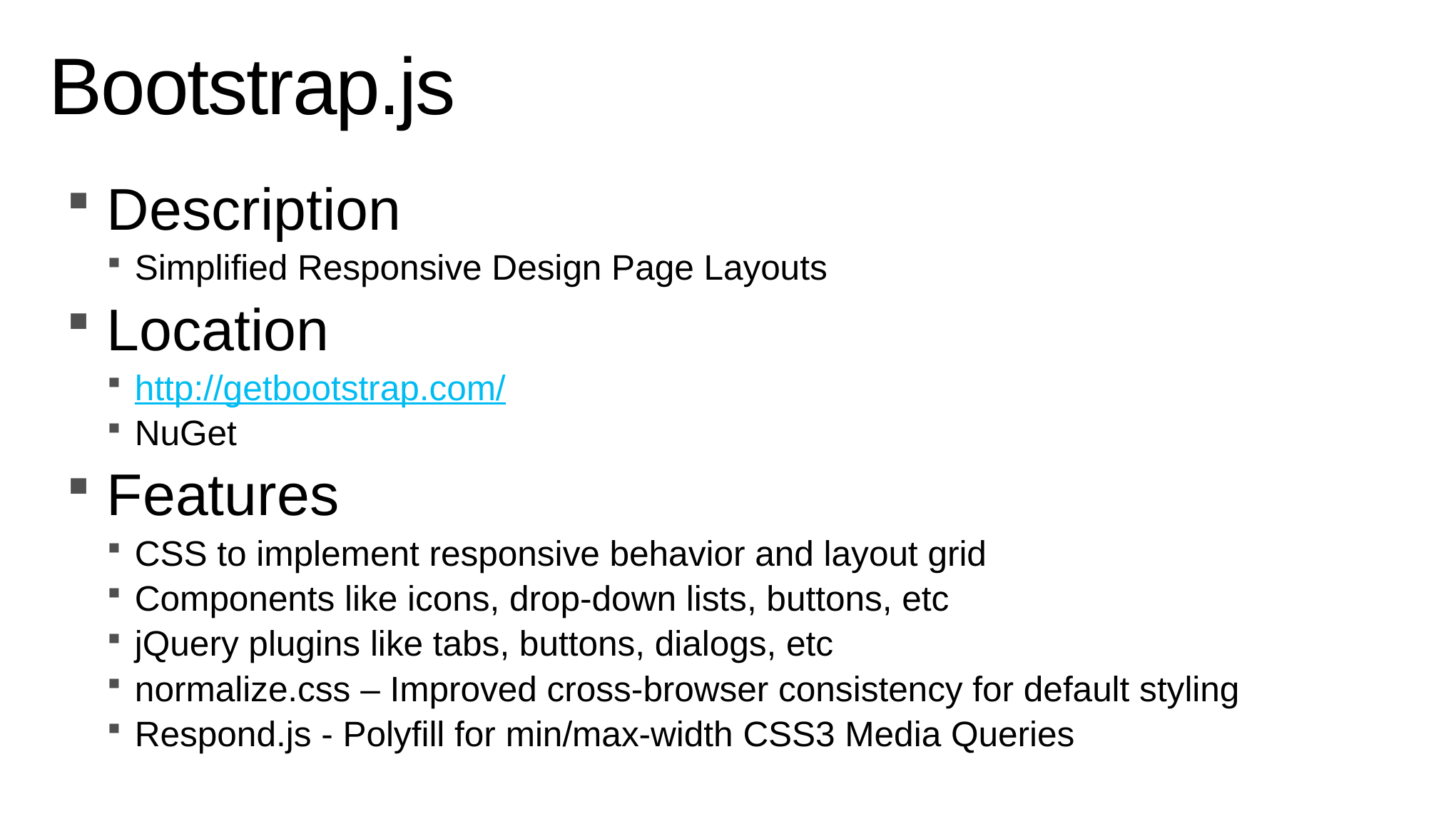

# Bootstrap.js
Description
Simplified Responsive Design Page Layouts
Location
http://getbootstrap.com/
NuGet
Features
CSS to implement responsive behavior and layout grid
Components like icons, drop-down lists, buttons, etc
jQuery plugins like tabs, buttons, dialogs, etc
normalize.css – Improved cross-browser consistency for default styling
Respond.js - Polyfill for min/max-width CSS3 Media Queries